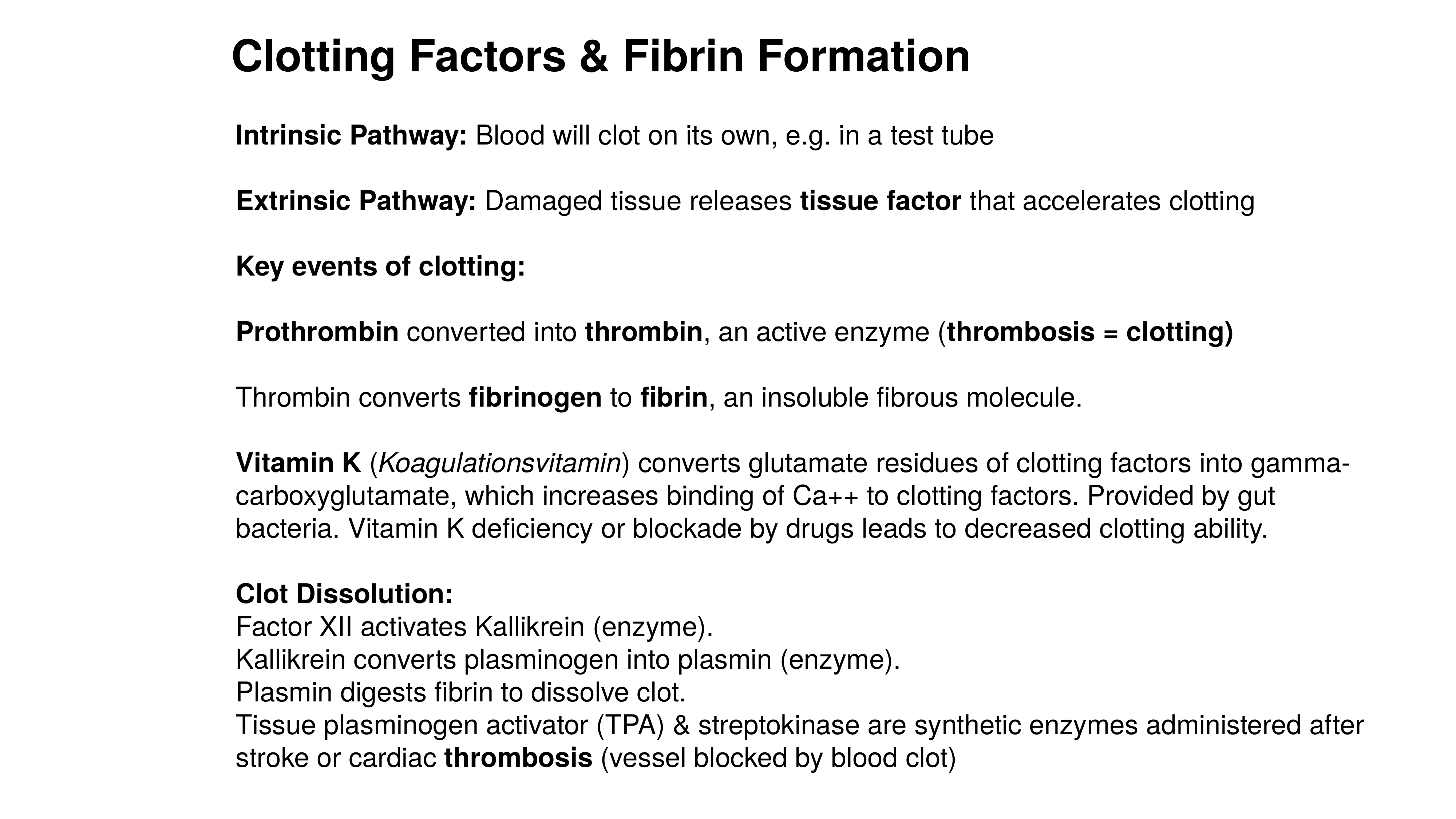

Clotting Factors & Fibrin Formation
Intrinsic Pathway: Blood will clot on its own, e.g. in a test tube

Extrinsic Pathway: Damaged tissue releases tissue factor that accelerates clotting

Key events of clotting:

Prothrombin converted into thrombin, an active enzyme (thrombosis = clotting)

Thrombin converts fibrinogen to fibrin, an insoluble fibrous molecule.

Vitamin K (Koagulationsvitamin) converts glutamate residues of clotting factors into gamma-carboxyglutamate, which increases binding of Ca++ to clotting factors. Provided by gut bacteria. Vitamin K deficiency or blockade by drugs leads to decreased clotting ability.

Clot Dissolution:
Factor XII activates Kallikrein (enzyme).
Kallikrein converts plasminogen into plasmin (enzyme).
Plasmin digests fibrin to dissolve clot.
Tissue plasminogen activator (TPA) & streptokinase are synthetic enzymes administered after stroke or cardiac thrombosis (vessel blocked by blood clot)